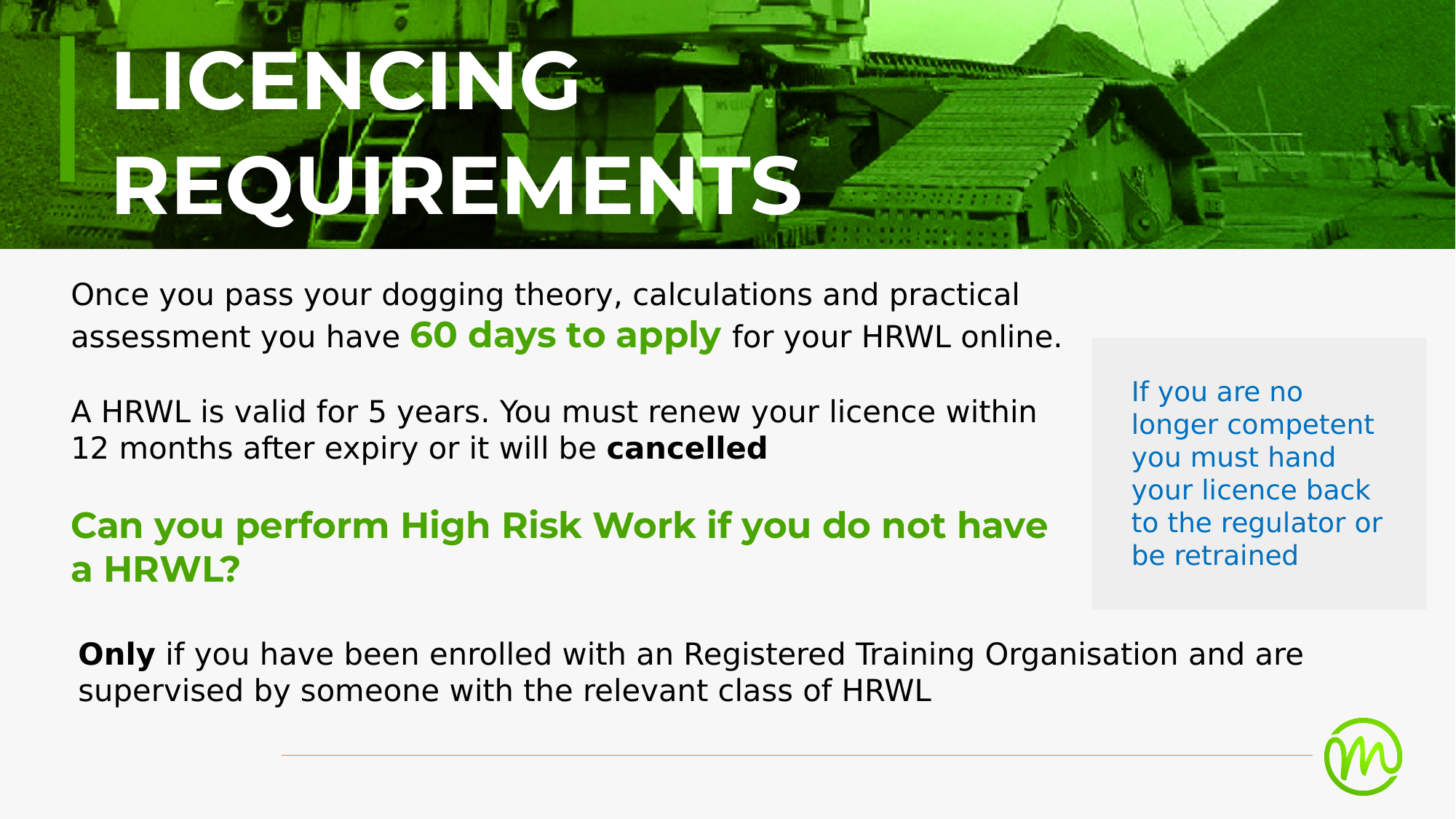

LICENCING REQUIREMENTS

Once you pass your dogging theory, calculations and practical assessment you have 60 days to apply for your HRWL online.

If you are no longer competent you must hand your licence back to the regulator or be retrained
A HRWL is valid for 5 years. You must renew your licence within 12 months after expiry or it will be cancelled

Can you perform High Risk Work if you do not have a HRWL?
Only if you have been enrolled with an Registered Training Organisation and are supervised by someone with the relevant class of HRWL